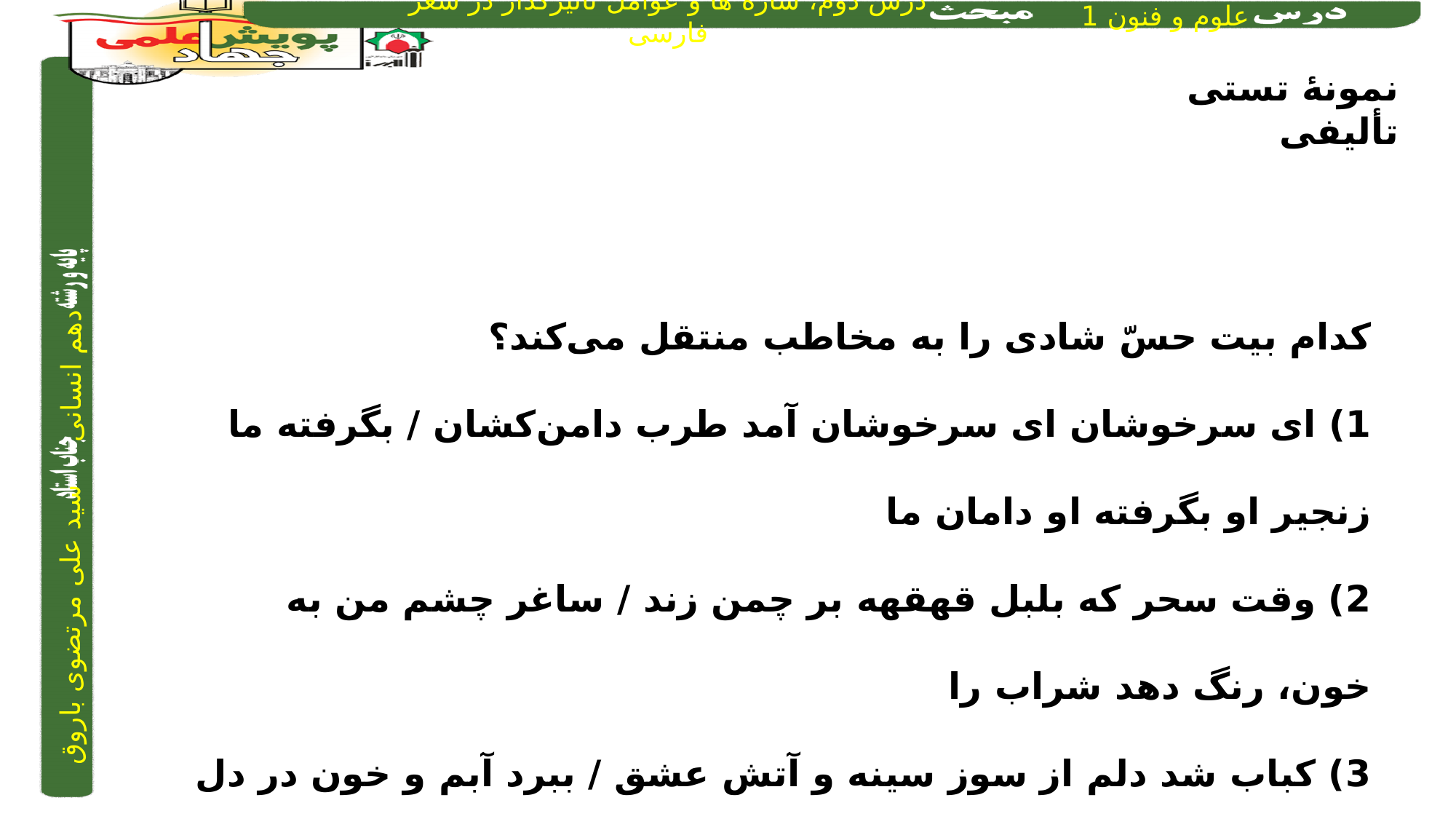

نمونۀ تستی تألیفی
کدام بیت حسّ شادی را به مخاطب منتقل می‌کند؟
1) ای سرخوشان ای سرخوشان آمد طرب دامن‌کشان / بگرفته ما زنجیر او بگرفته او دامان ما
2) وقت سحر که بلبل قهقهه بر چمن زند / ساغر چشم من به خون، رنگ دهد شراب را
3) کباب شد دلم از سوز سینه و آتش عشق / ببرد آبم و خون در دل کباب انداخت
4) اگر شراب نباشد چه غم که وقت صبوح / دو چشم اشک‌فشان ساغر شراب من است
پاسخ: 1